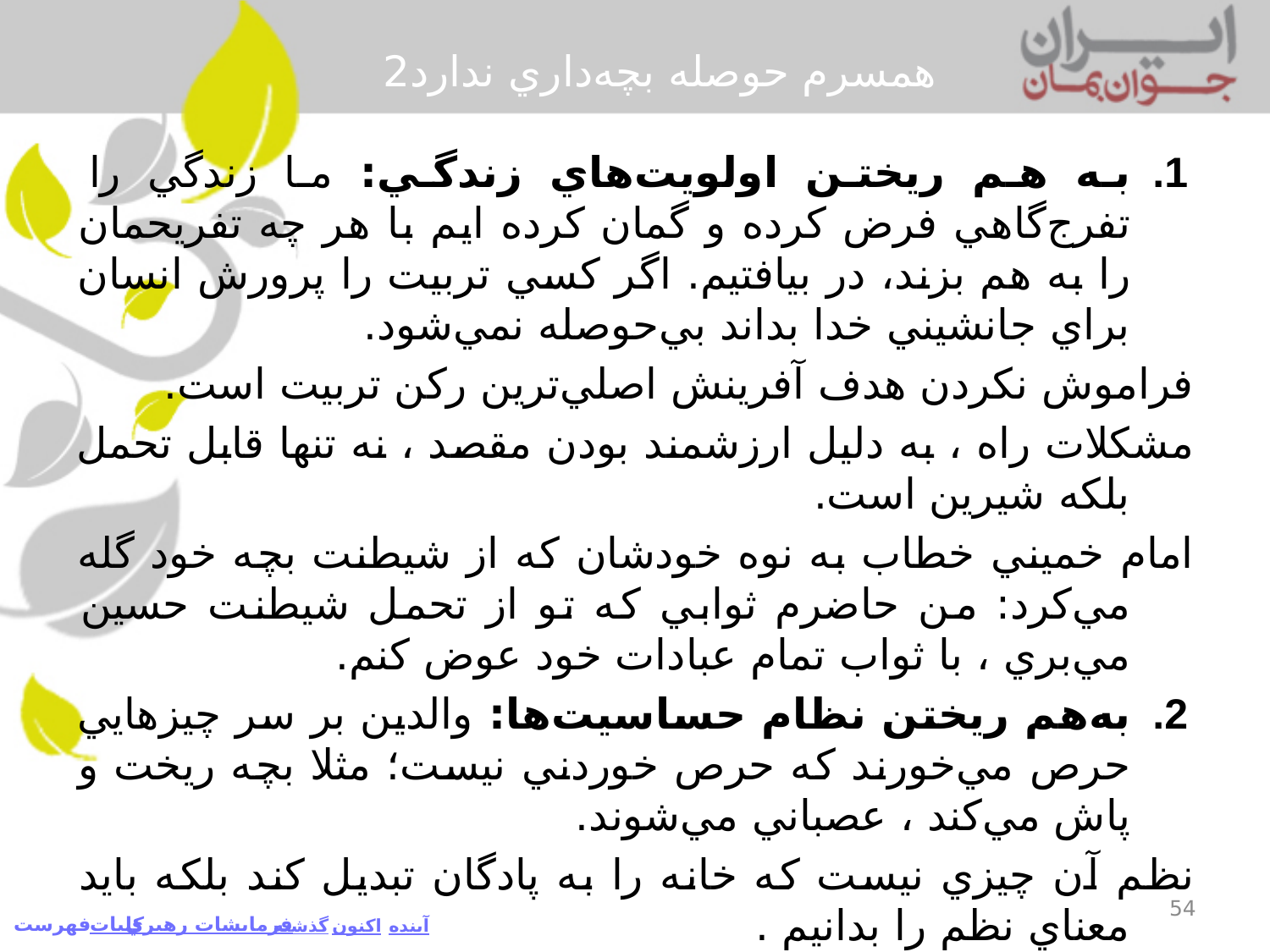

# همسرم حوصله بچه‌داري ندارد2
به هم ريختن اولويت‌هاي زندگي: ما زندگي را تفرج‌گاهي فرض كرده و گمان كرده ايم با هر چه تفريحمان را به هم بزند، در بيافتيم. اگر كسي تربيت را پرورش انسان براي جانشيني خدا بداند بي‌حوصله نمي‌شود.
	فراموش نكردن هدف آفرينش اصلي‌ترين ركن تربيت است.
	مشكلات راه ، به دليل ارزشمند بودن مقصد ، نه تنها قابل تحمل بلكه شيرين است.
	امام خميني خطاب به نوه خودشان كه از شيطنت بچه خود گله مي‌كرد: من حاضرم ثوابي كه تو از تحمل شيطنت حسين مي‌بري ، با ثواب تمام عبادات خود عوض كنم.
به‌هم ريختن نظام حساسيت‌ها: والدين بر سر چيزهايي حرص مي‌خورند كه حرص خوردني نيست؛ مثلا بچه ريخت و پاش مي‌كند ، عصباني مي‌شوند.
	نظم آن چيزي نيست كه خانه را به پادگان تبديل كند بلكه بايد معناي نظم را بدانيم .
	براي بدست آوردن ملاك‌هاي نظم در هر چيزي بايد آن را خوب بشناسيم.
	نظم در تربيت كودك ، آزادي دادن به او در هفت سال اول زندگي اوست. يكي از لوازم آزادي ريخت و پاش‌هايي است كه مي‌كند ←
54